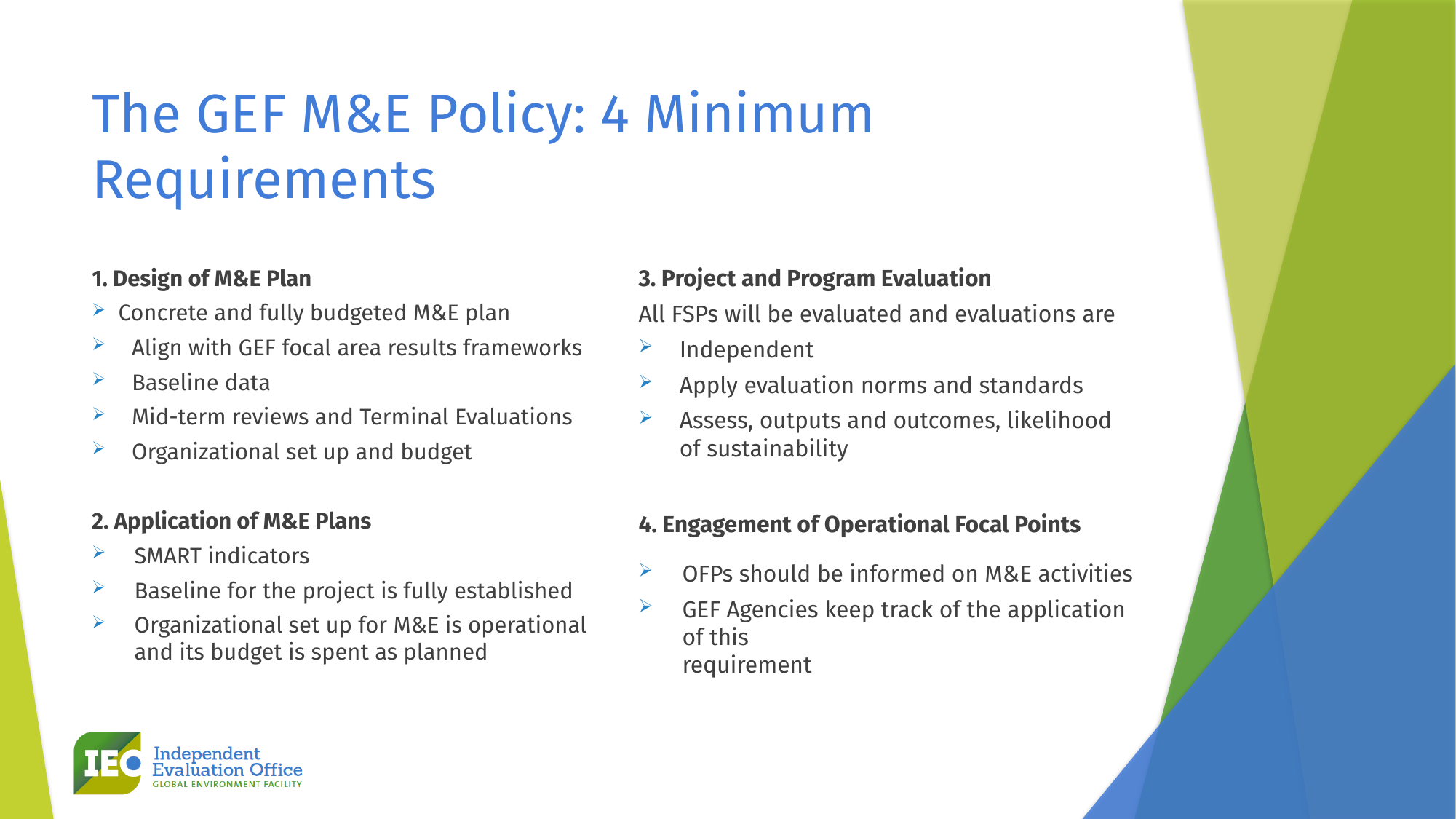

# The GEF M&E Policy: 4 Minimum Requirements
1. Design of M&E Plan
Concrete and fully budgeted M&E plan
Align with GEF focal area results frameworks
Baseline data
Mid-term reviews and Terminal Evaluations
Organizational set up and budget

2. Application of M&E Plans
SMART indicators
Baseline for the project is fully established
Organizational set up for M&E is operational and its budget is spent as planned

3. Project and Program Evaluation
All FSPs will be evaluated and evaluations are
Independent
Apply evaluation norms and standards
Assess, outputs and outcomes, likelihood of sustainability

4. Engagement of Operational Focal Points
OFPs should be informed on M&E activities
GEF Agencies keep track of the application of this
requirement